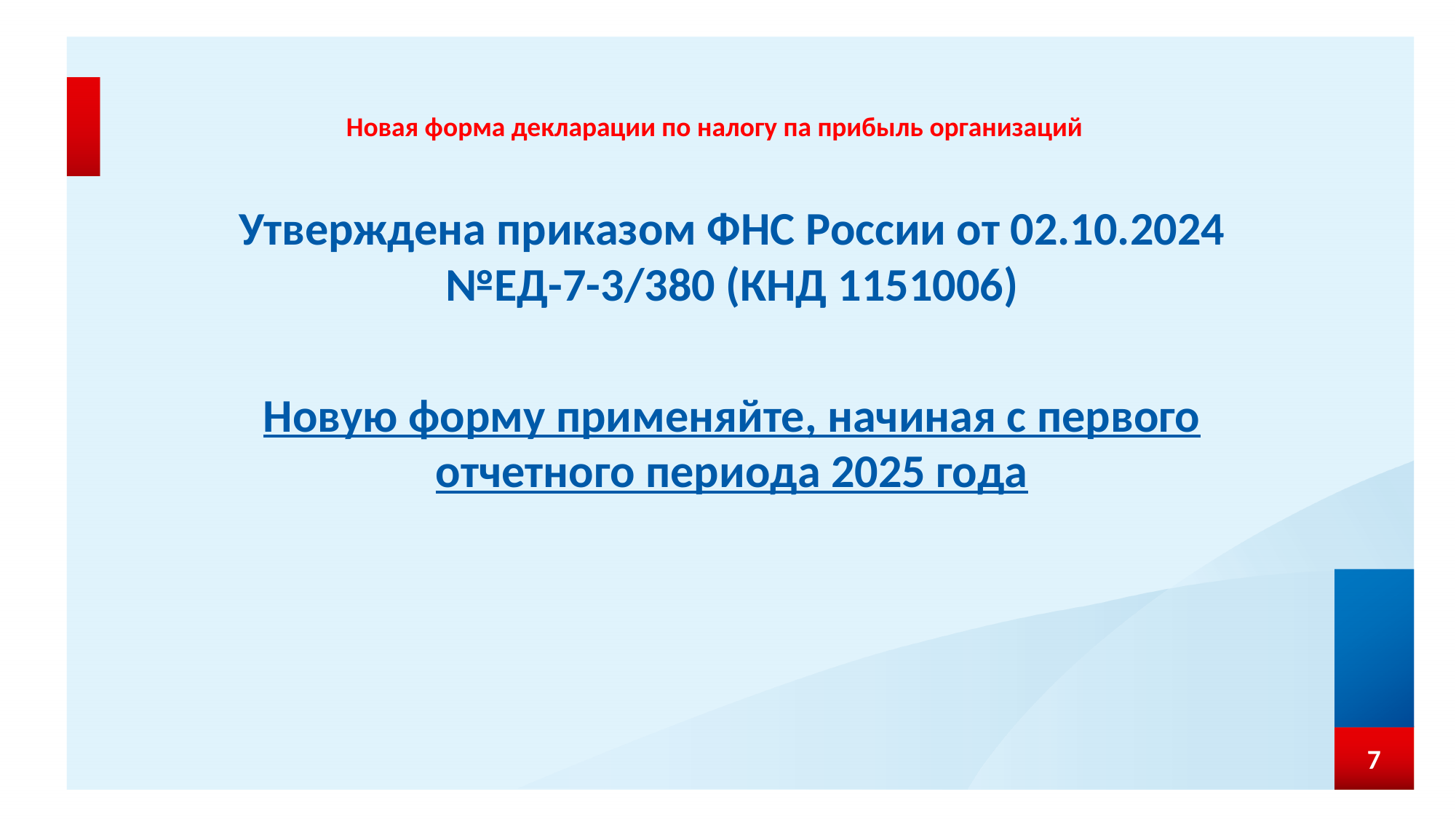

# Новая форма декларации по налогу па прибыль организаций

Утверждена приказом ФНС России от 02.10.2024 №ЕД-7-3/380 (КНД 1151006)

Новую форму применяйте, начиная с первого отчетного периода 2025 года
7